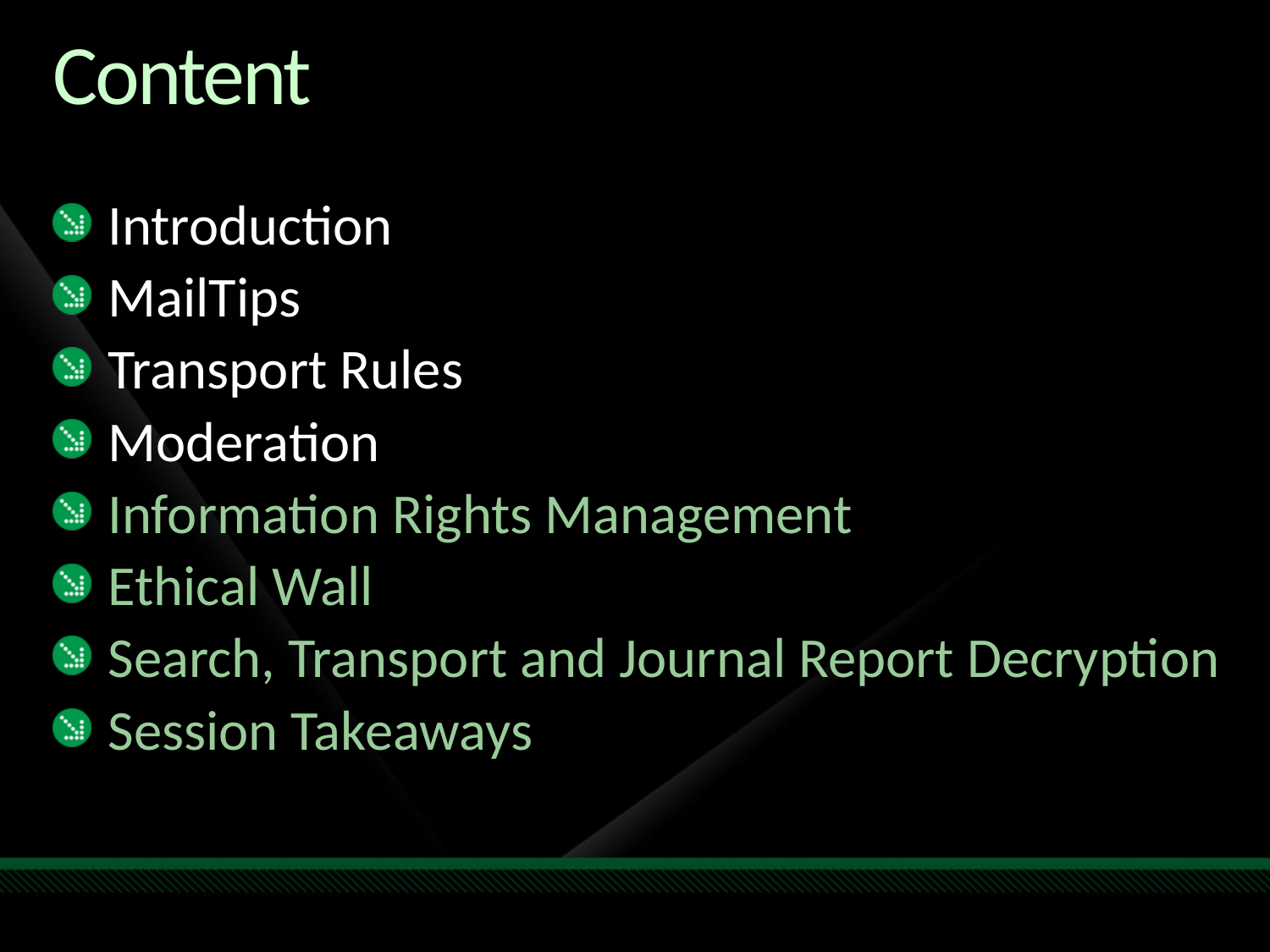

# Content
Introduction
MailTips
Transport Rules
Moderation
Information Rights Management
Ethical Wall
Search, Transport and Journal Report Decryption
Session Takeaways